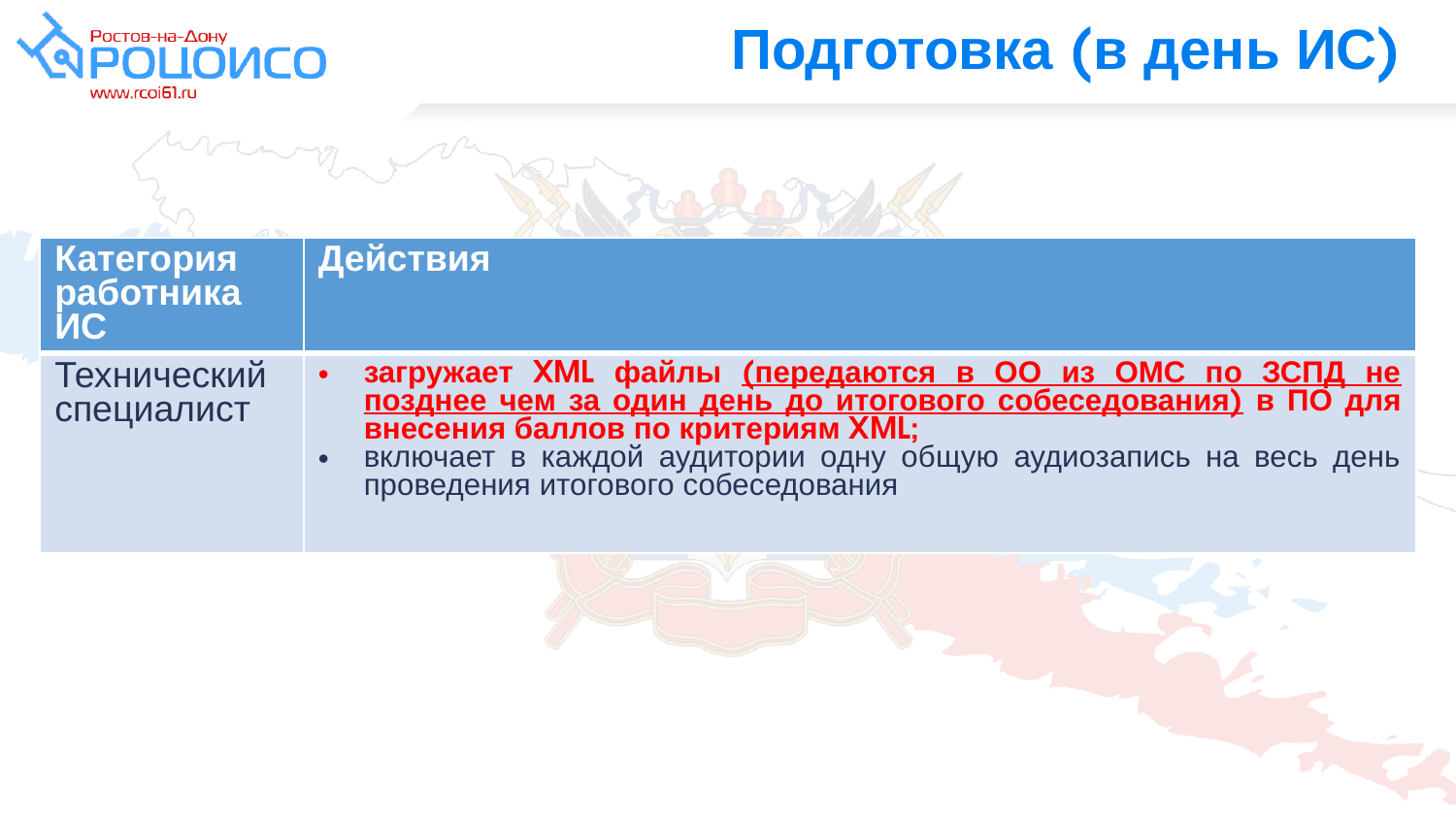

# Подготовка (в день ИС)
| Категория работника ИС | Действия |
| --- | --- |
| Технический специалист | загружает XML файлы (передаются в ОО из ОМС по ЗСПД не позднее чем за один день до итогового собеседования) в ПО для внесения баллов по критериям XML; включает в каждой аудитории одну общую аудиозапись на весь день проведения итогового собеседования |